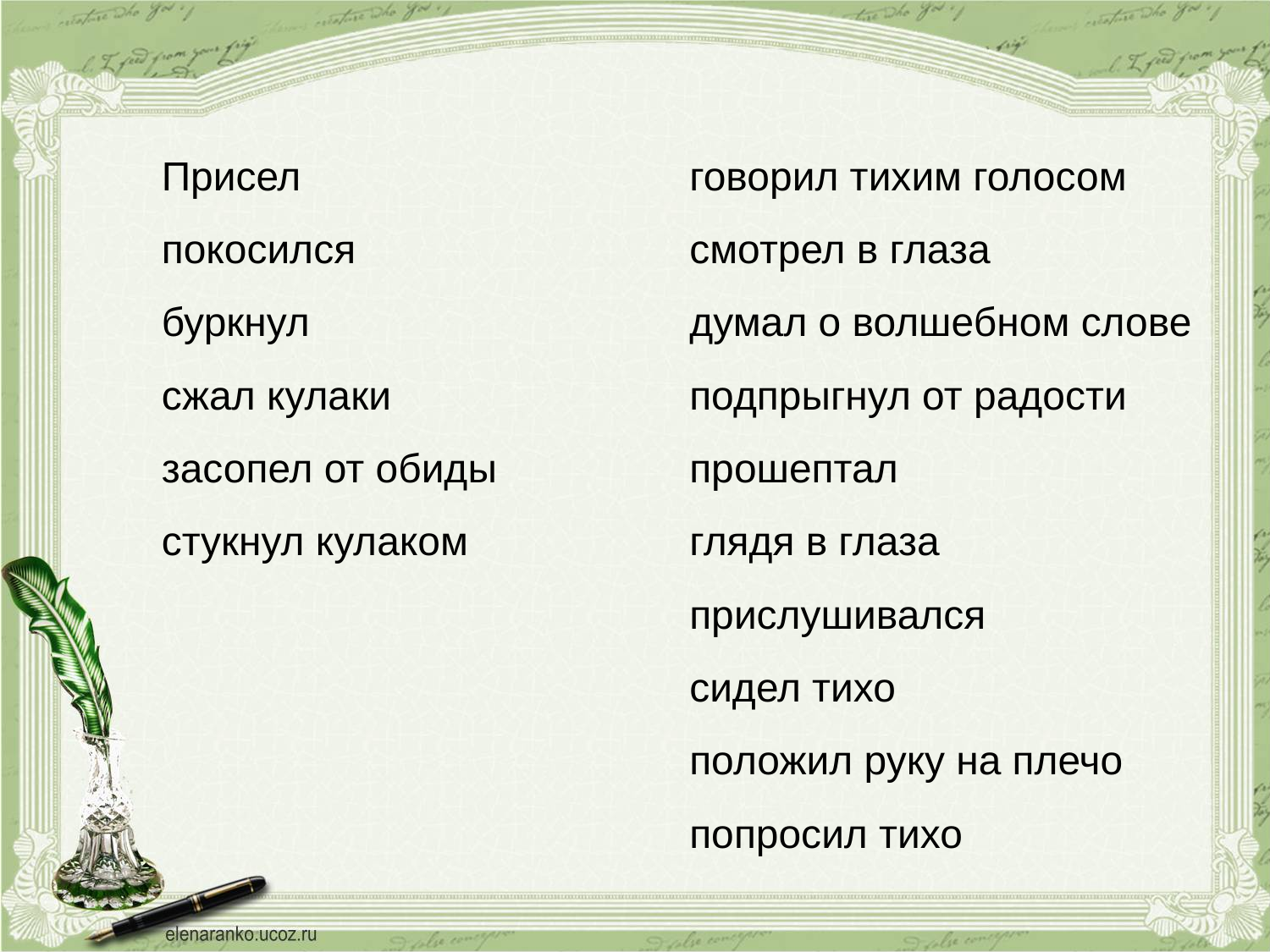

# Присел покосился буркнул сжал кулаки засопел от обиды стукнул кулаком говорил тихим голосом смотрел в глаза думал о волшебном слове подпрыгнул от радости прошептал глядя в глаза прислушивался сидел тихо положил руку на плечо попросил тихо